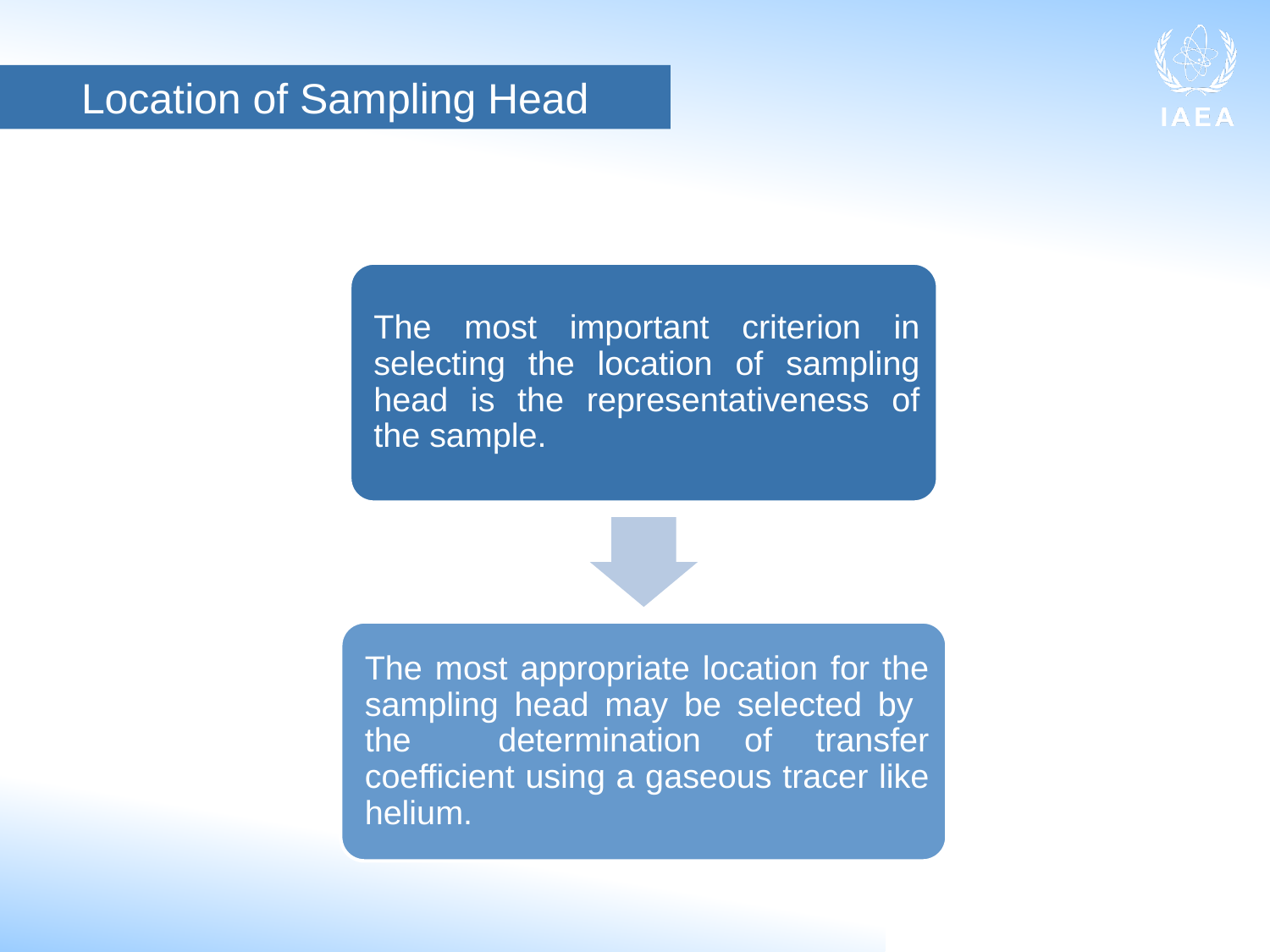

Location of Sampling Head
The most important criterion in selecting the location of sampling head is the representativeness of the sample.

The most appropriate location for the sampling head may be selected by  the  determination of transfer coefficient using a gaseous tracer like helium.